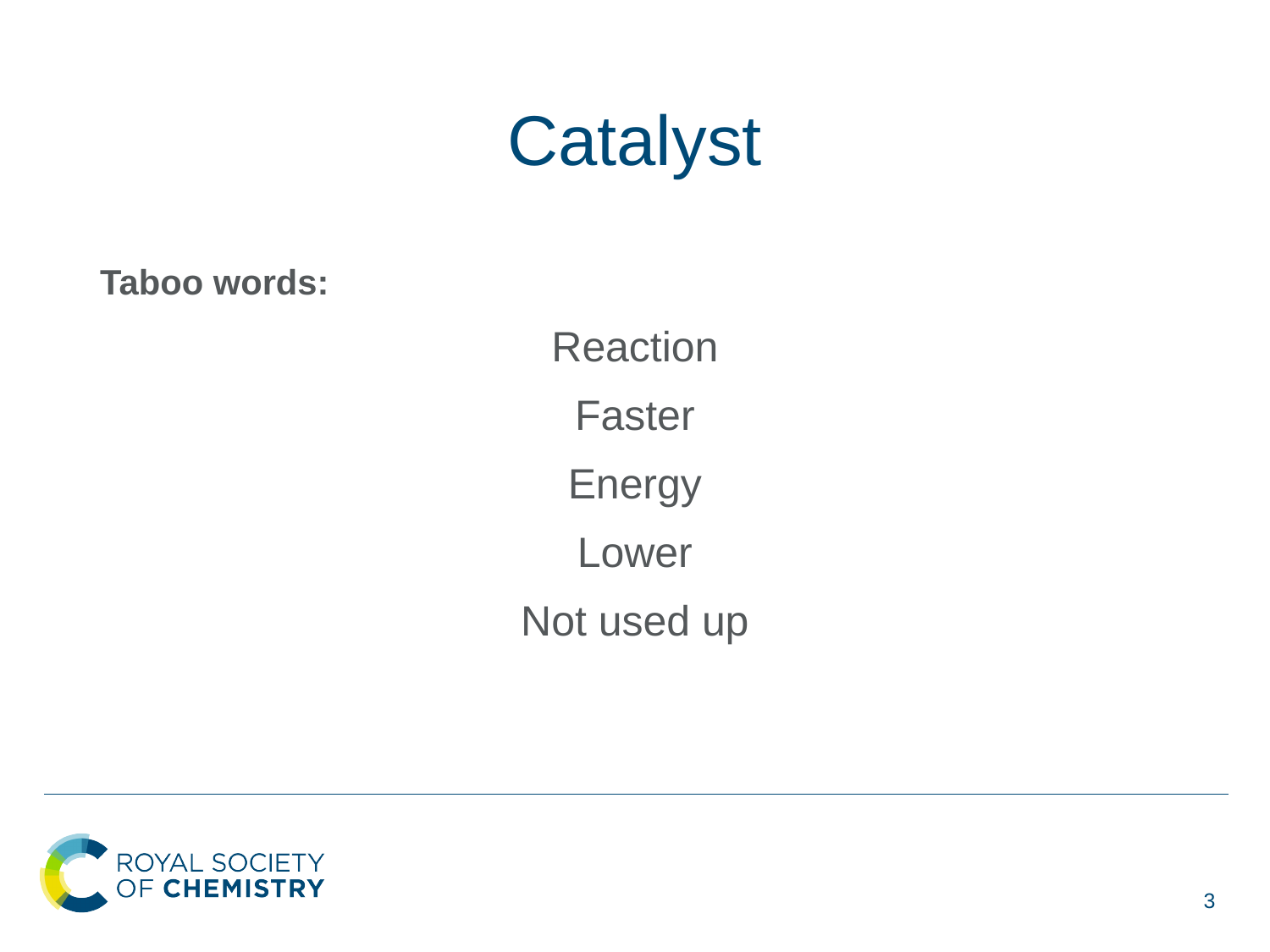

# Catalyst
Taboo words:
Reaction
Faster
Energy
Lower
Not used up
3